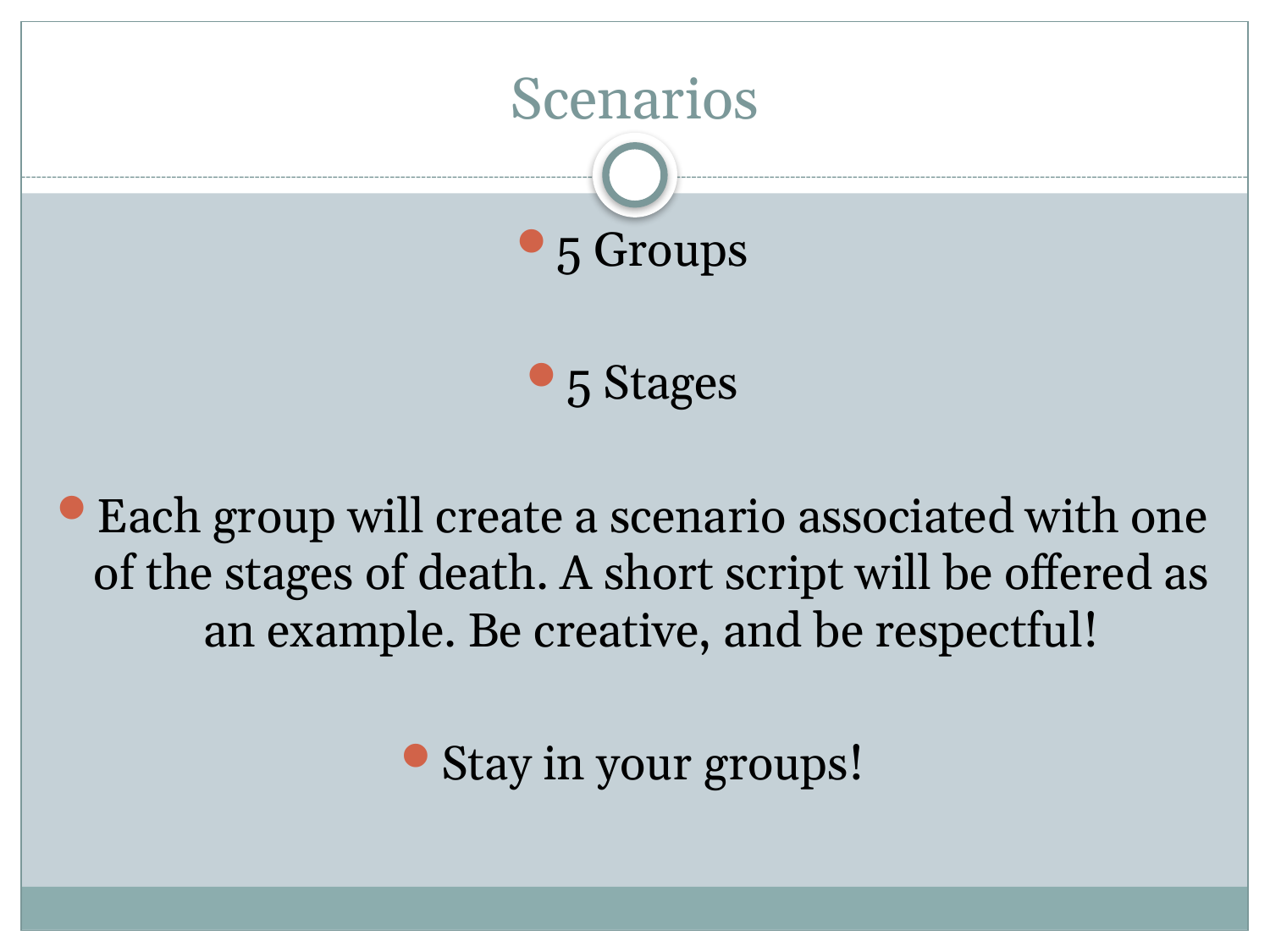

# Scenarios
5 Groups

5 Stages

Each group will create a scenario associated with one of the stages of death. A short script will be offered as an example. Be creative, and be respectful!

Stay in your groups!